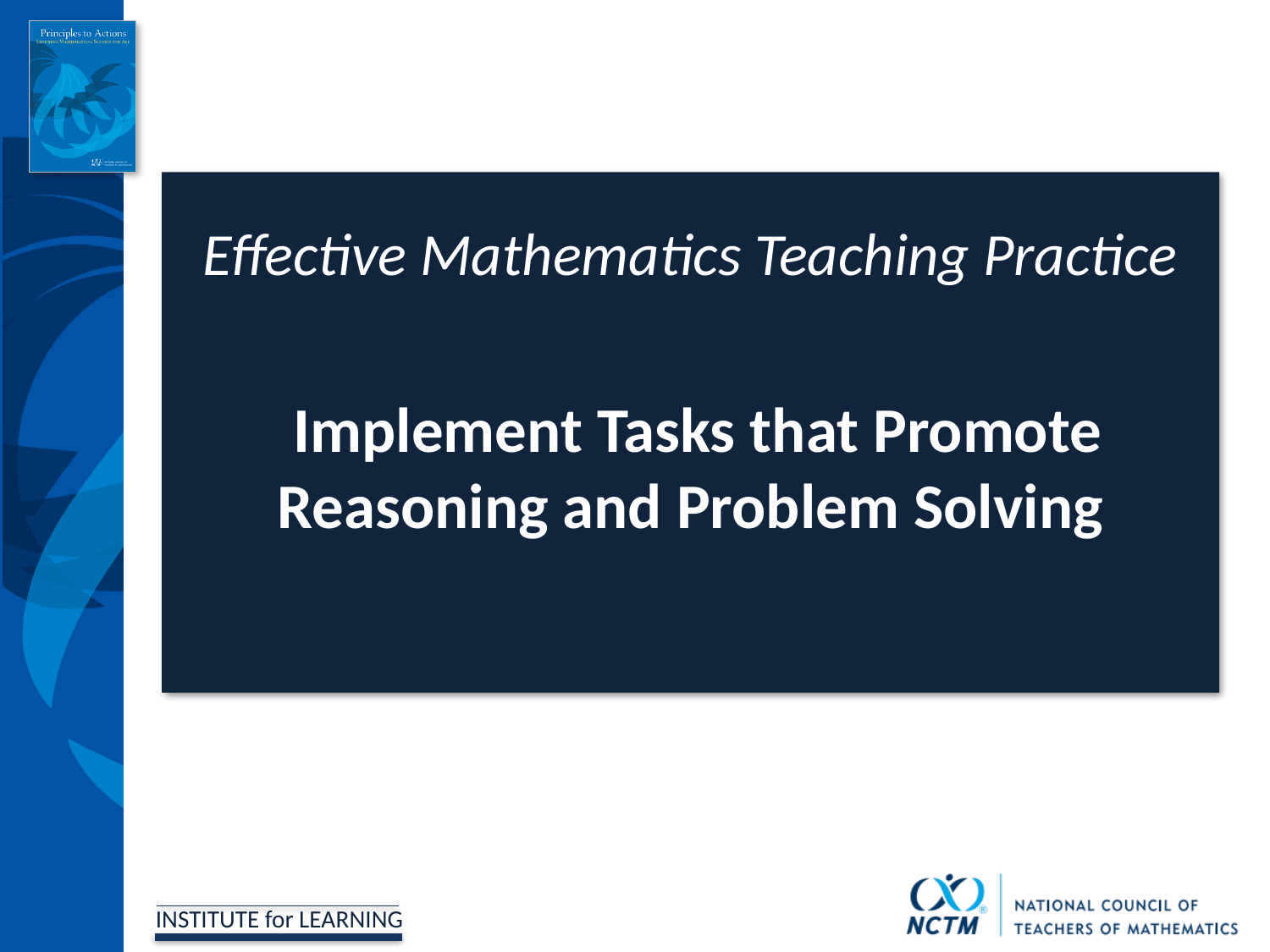

Effective Mathematics Teaching Practice

 Implement Tasks that Promote Reasoning and Problem Solving